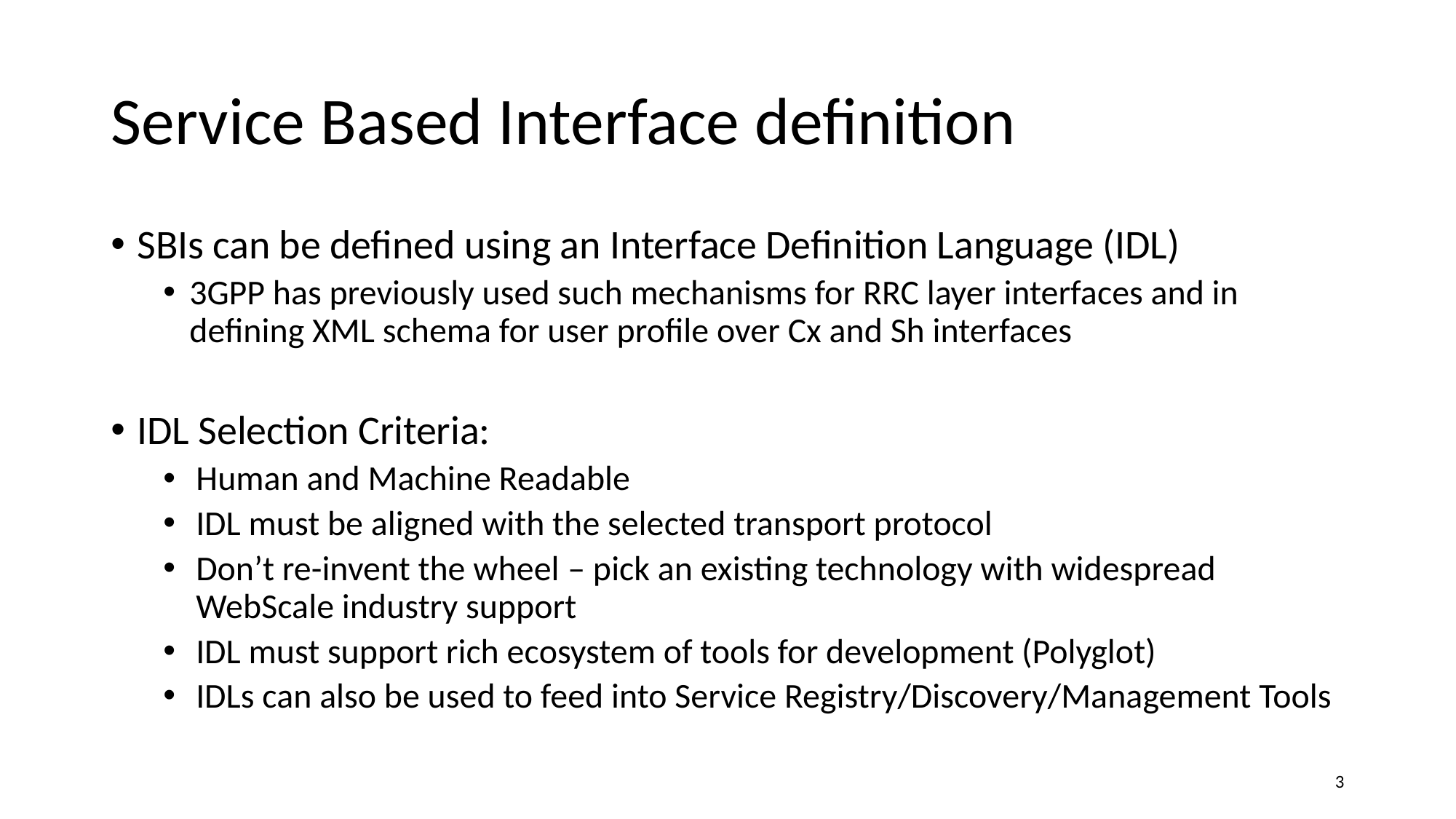

# Service Based Interface definition
SBIs can be defined using an Interface Definition Language (IDL)
3GPP has previously used such mechanisms for RRC layer interfaces and in defining XML schema for user profile over Cx and Sh interfaces

IDL Selection Criteria:
Human and Machine Readable
IDL must be aligned with the selected transport protocol
Don’t re-invent the wheel – pick an existing technology with widespread WebScale industry support
IDL must support rich ecosystem of tools for development (Polyglot)
IDLs can also be used to feed into Service Registry/Discovery/Management Tools
3